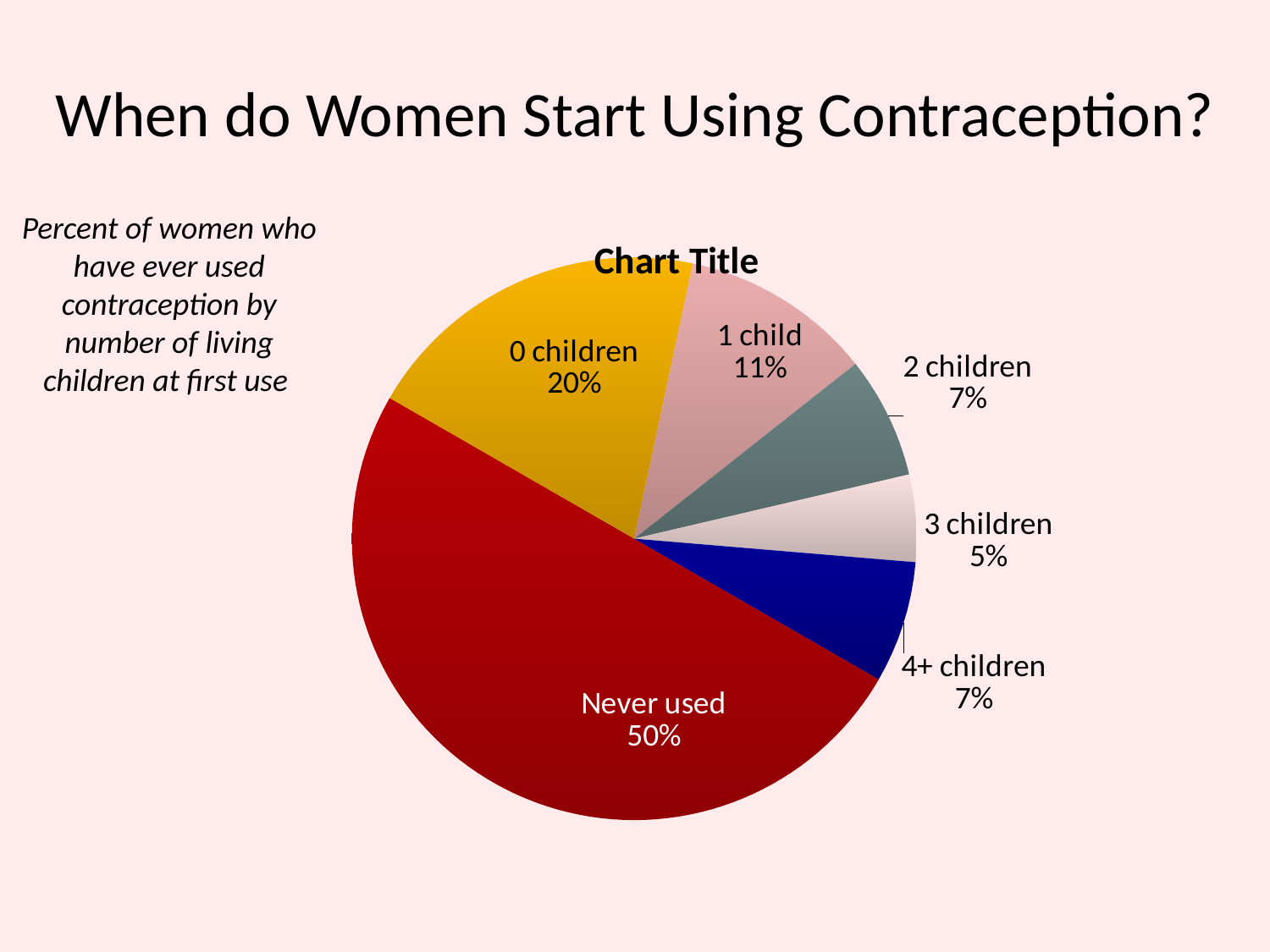

# When do Women Start Using Contraception?
Percent of women who have ever used contraception by number of living children at first use

### Chart:

| Category |  |
|---|---|
| Never used | 50.0 |
| 0 children | 20.0 |
| 1 child | 11.0 |
| 2 children | 7.0 |
| 3 children | 5.0 |
| 4+ children | 7.0 |